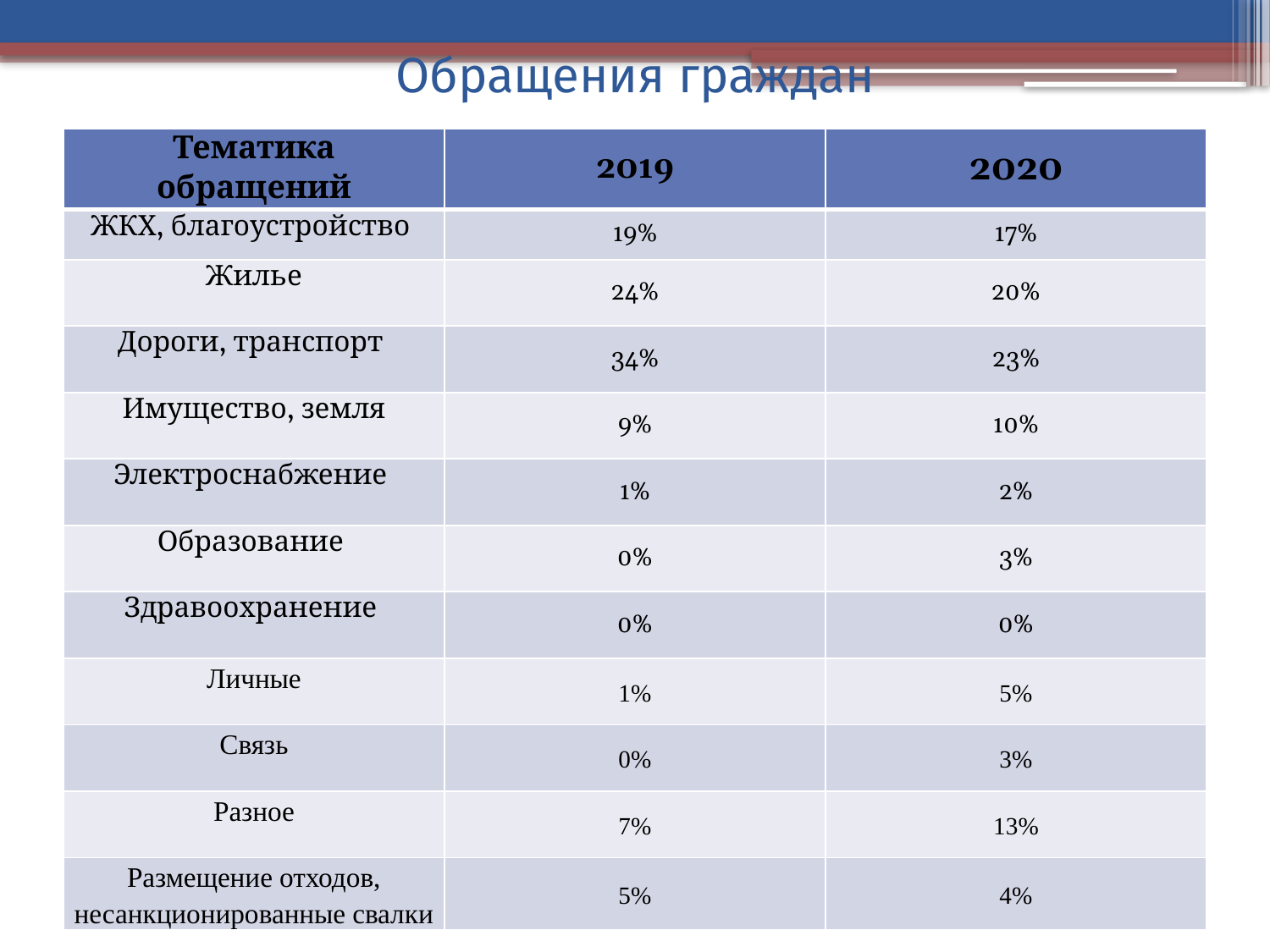

# Обращения граждан
| Тематика обращений | 2019 | 2020 |
| --- | --- | --- |
| ЖКХ, благоустройство | 19% | 17% |
| Жилье | 24% | 20% |
| Дороги, транспорт | 34% | 23% |
| Имущество, земля | 9% | 10% |
| Электроснабжение | 1% | 2% |
| Образование | 0% | 3% |
| Здравоохранение | 0% | 0% |
| Личные | 1% | 5% |
| Связь | 0% | 3% |
| Разное | 7% | 13% |
| Размещение отходов, несанкционированные свалки | 5% | 4% |